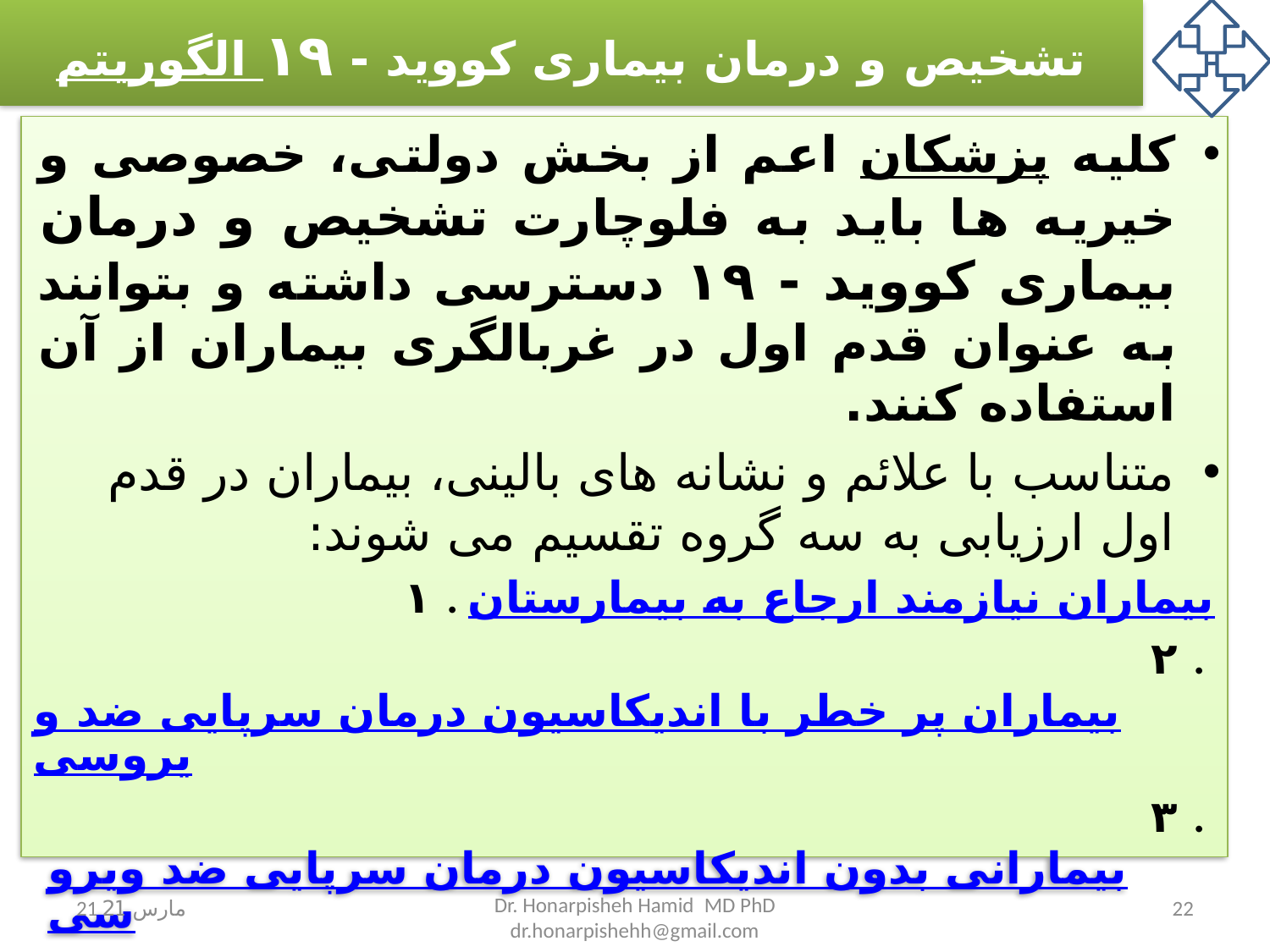

# الگوریتم تشخیص و درمان بیماری کووید - ۱۹

کلیه پزشکان اعم از بخش دولتی، خصوصی و خیریه ها باید به فلوچارت تشخیص و درمان بیماری کووید - ۱۹ دسترسی داشته و بتوانند به عنوان قدم اول در غربالگری بیماران از آن استفاده کنند.
متناسب با علائم و نشانه های بالینی، بیماران در قدم اول ارزیابی به سه گروه تقسیم می شوند:
۱ . بیماران نیازمند ارجاع به بیمارستان
۲ . بیماران پر خطر با اندیکاسیون درمان سرپایی ضد ویروسی
۳ . بیمارانی بدون اندیکاسیون درمان سرپایی ضد ویروسی
21 مارس 21
Dr. Honarpisheh Hamid  MD PhD dr.honarpishehh@gmail.com
22